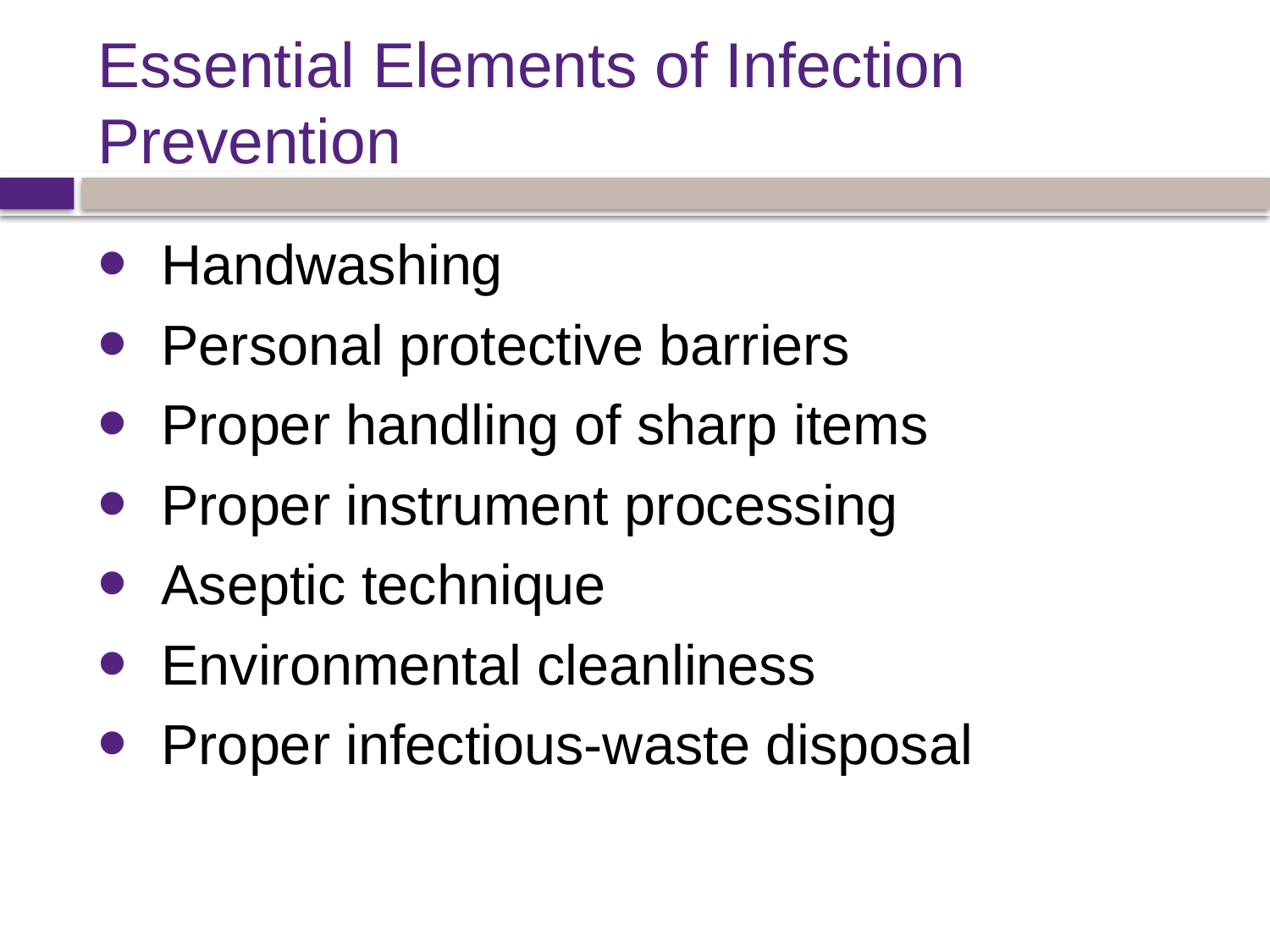

# Essential Elements of Infection Prevention
Handwashing
Personal protective barriers
Proper handling of sharp items
Proper instrument processing
Aseptic technique
Environmental cleanliness
Proper infectious-waste disposal